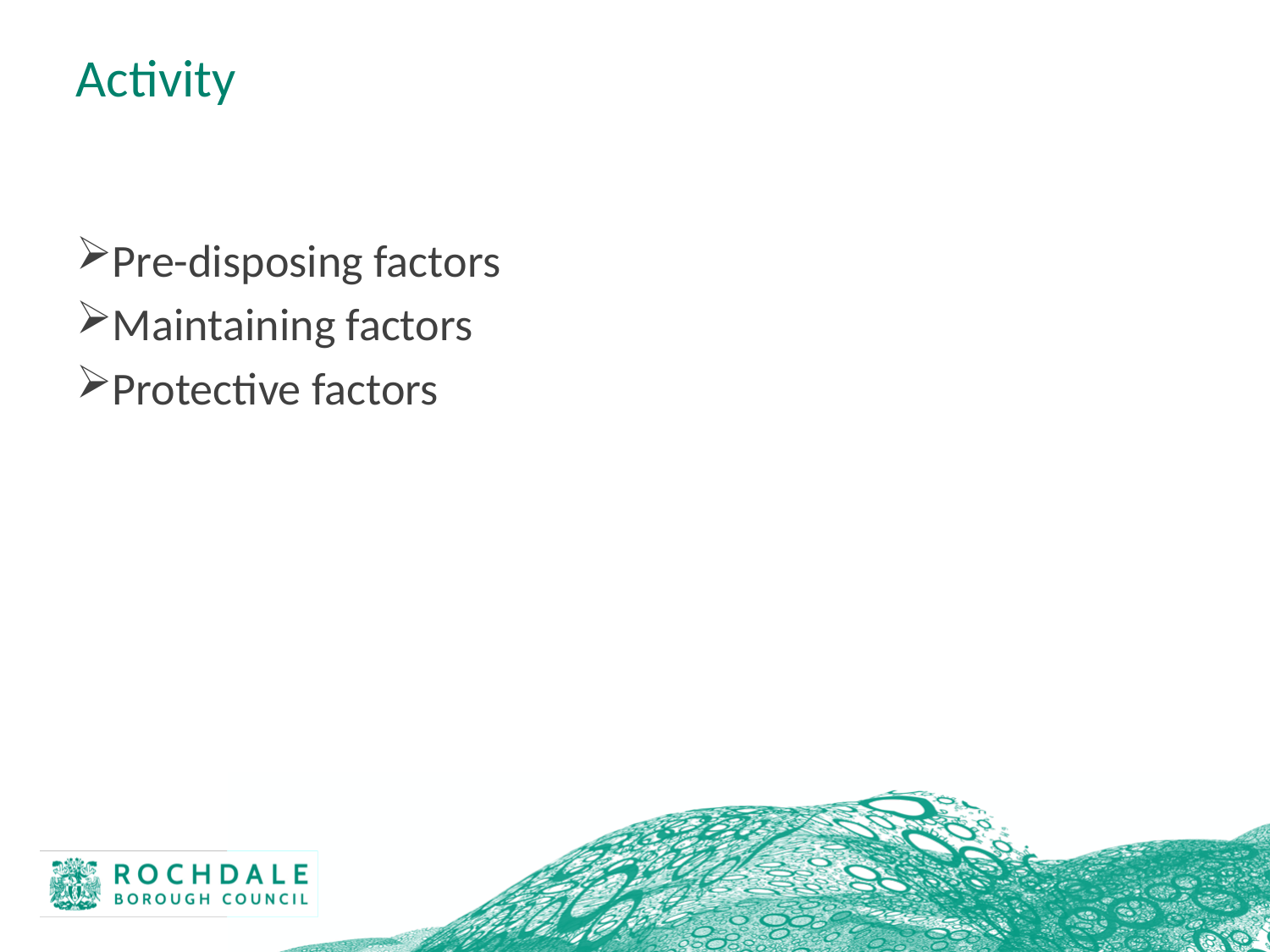

# Activity

Pre-disposing factors
Maintaining factors
Protective factors